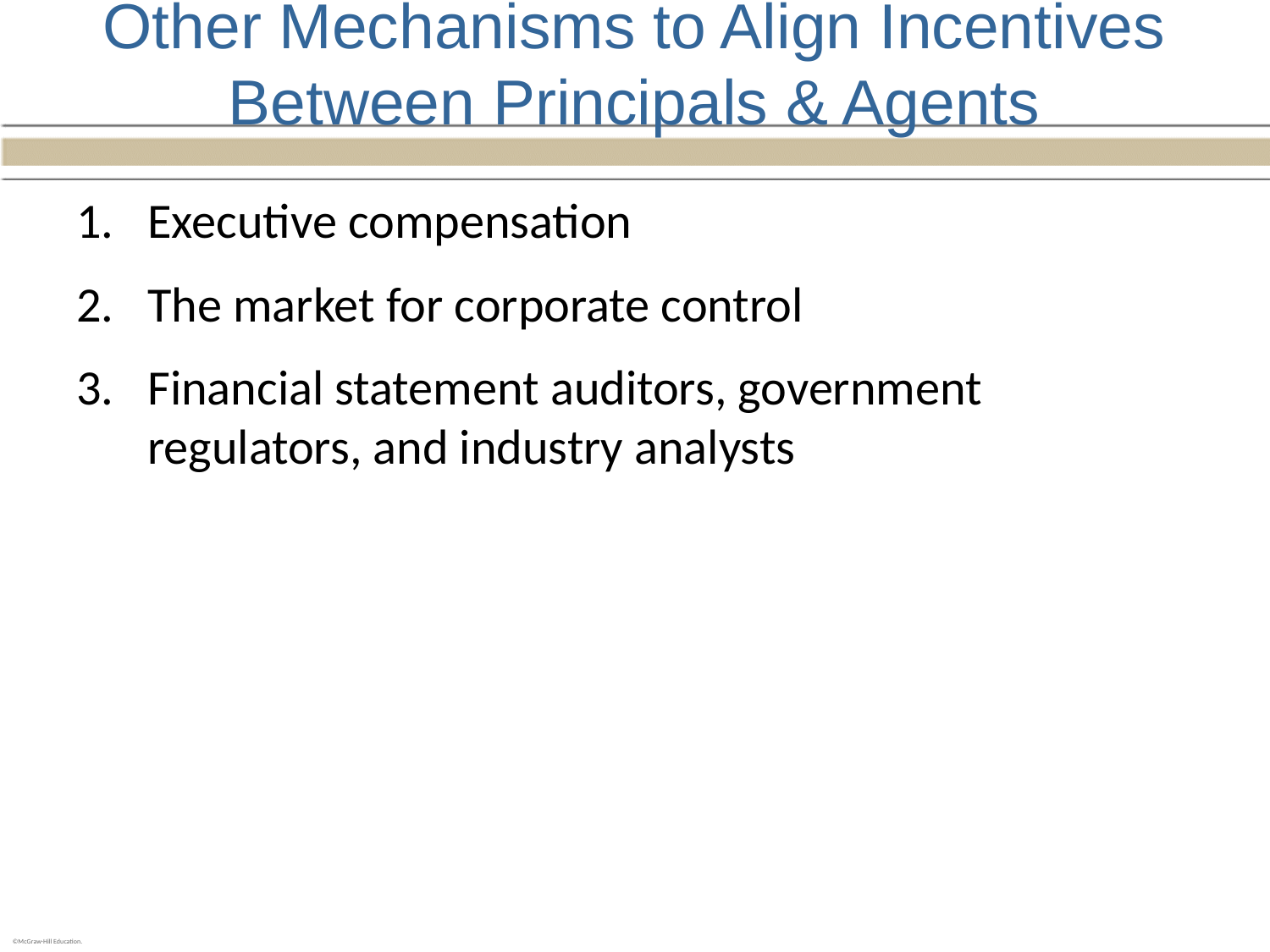

# Other Mechanisms to Align Incentives Between Principals & Agents
Executive compensation
The market for corporate control
Financial statement auditors, government regulators, and industry analysts